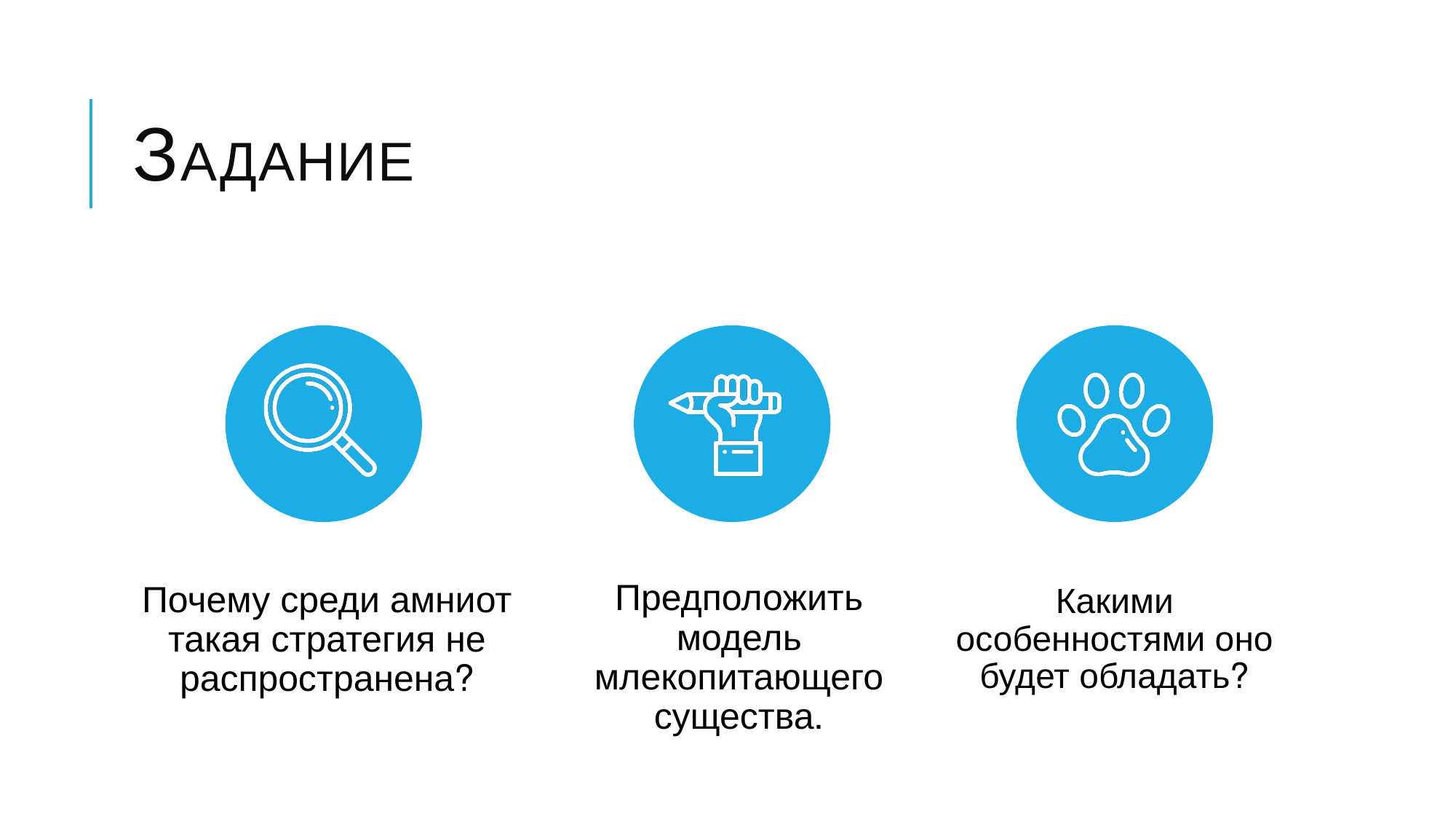

# ЗАДАНИЕ
Почему среди амниот такая стратегия не распространена?
Предположить модель млекопитающего существа.
Какими особенностями оно будет обладать?